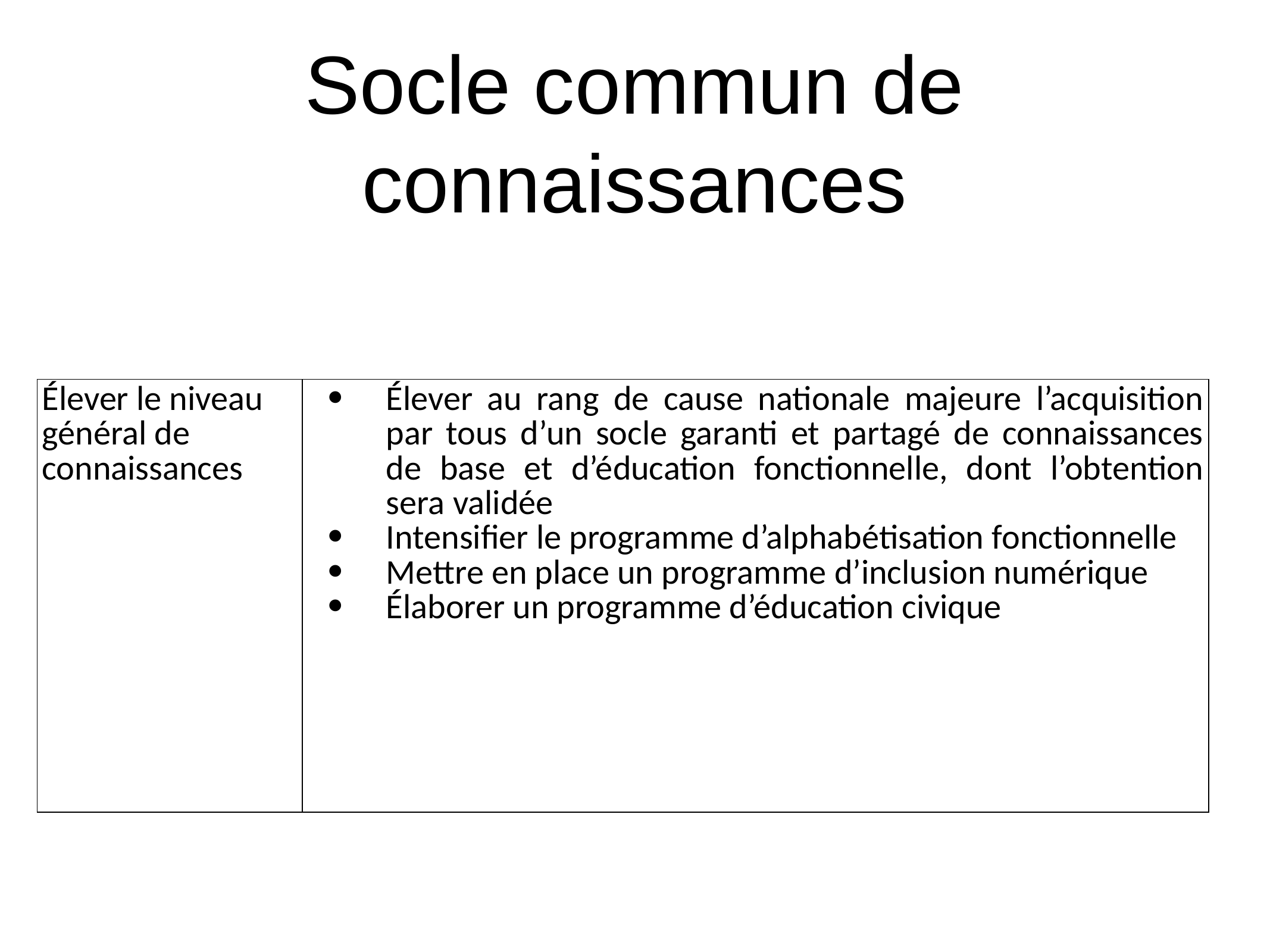

# Socle commun de connaissances
| Élever le niveau général de connaissances | Élever au rang de cause nationale majeure l’acquisition par tous d’un socle garanti et partagé de connaissances de base et d’éducation fonctionnelle, dont l’obtention sera validée Intensifier le programme d’alphabétisation fonctionnelle Mettre en place un programme d’inclusion numérique Élaborer un programme d’éducation civique |
| --- | --- |